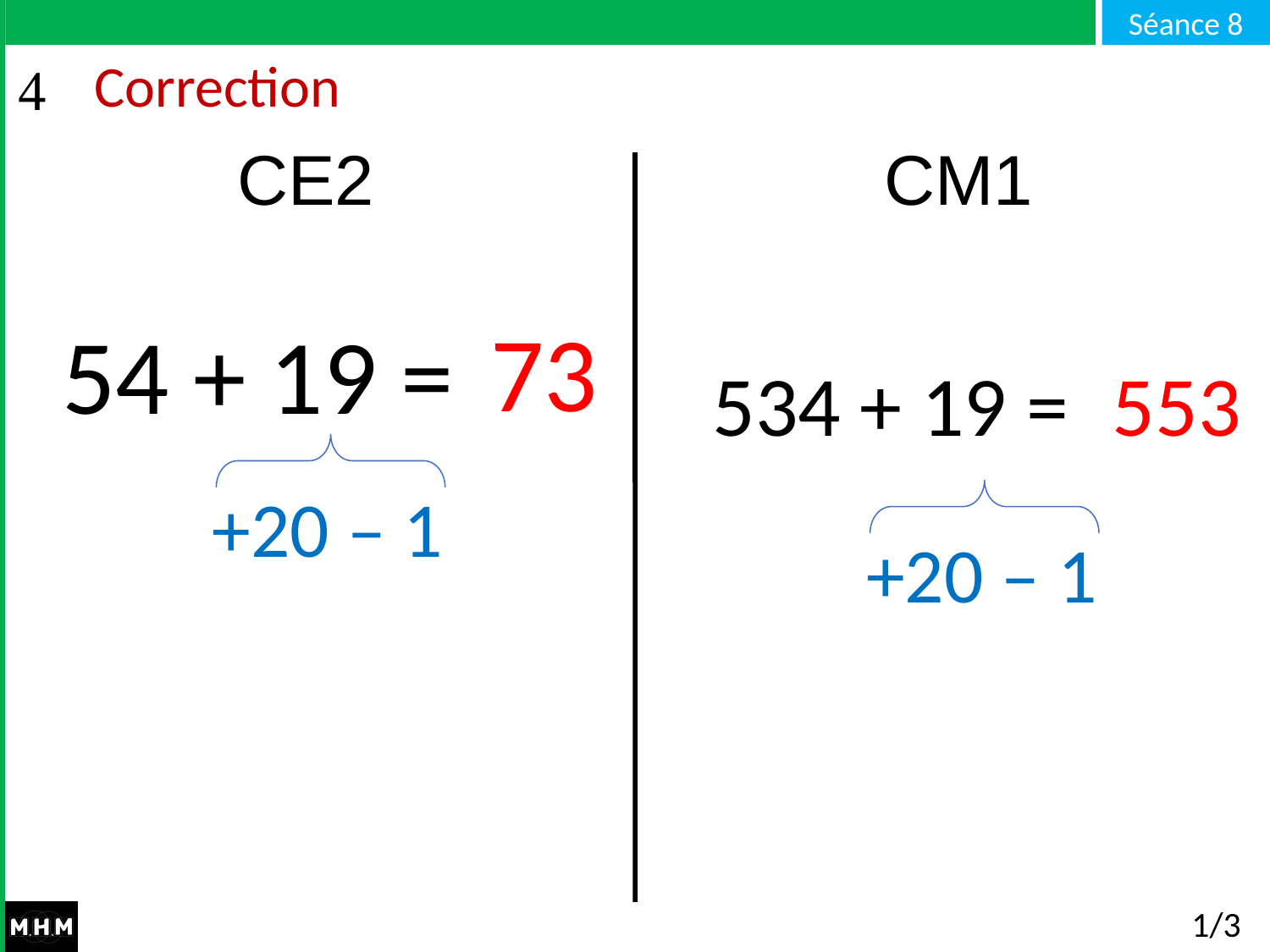

# Correction
CE2                          CM1

73
54 + 19 =
534 + 19 =
553

+20 – 1
+20 – 1
1/3